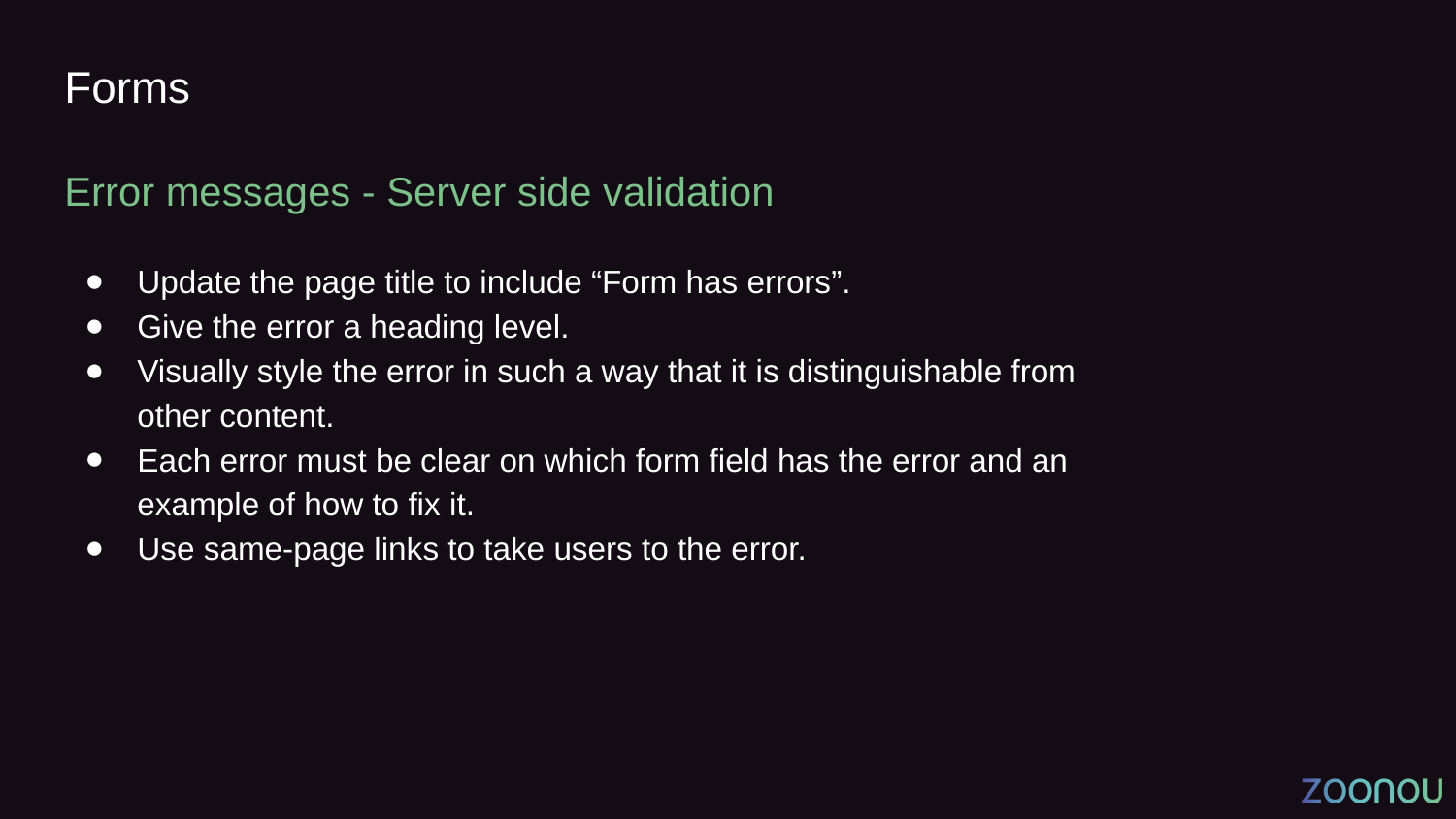

# Forms

Error messages - Server side validation
Update the page title to include “Form has errors”.
Give the error a heading level.
Visually style the error in such a way that it is distinguishable from other content.
Each error must be clear on which form field has the error and an example of how to fix it.
Use same-page links to take users to the error.